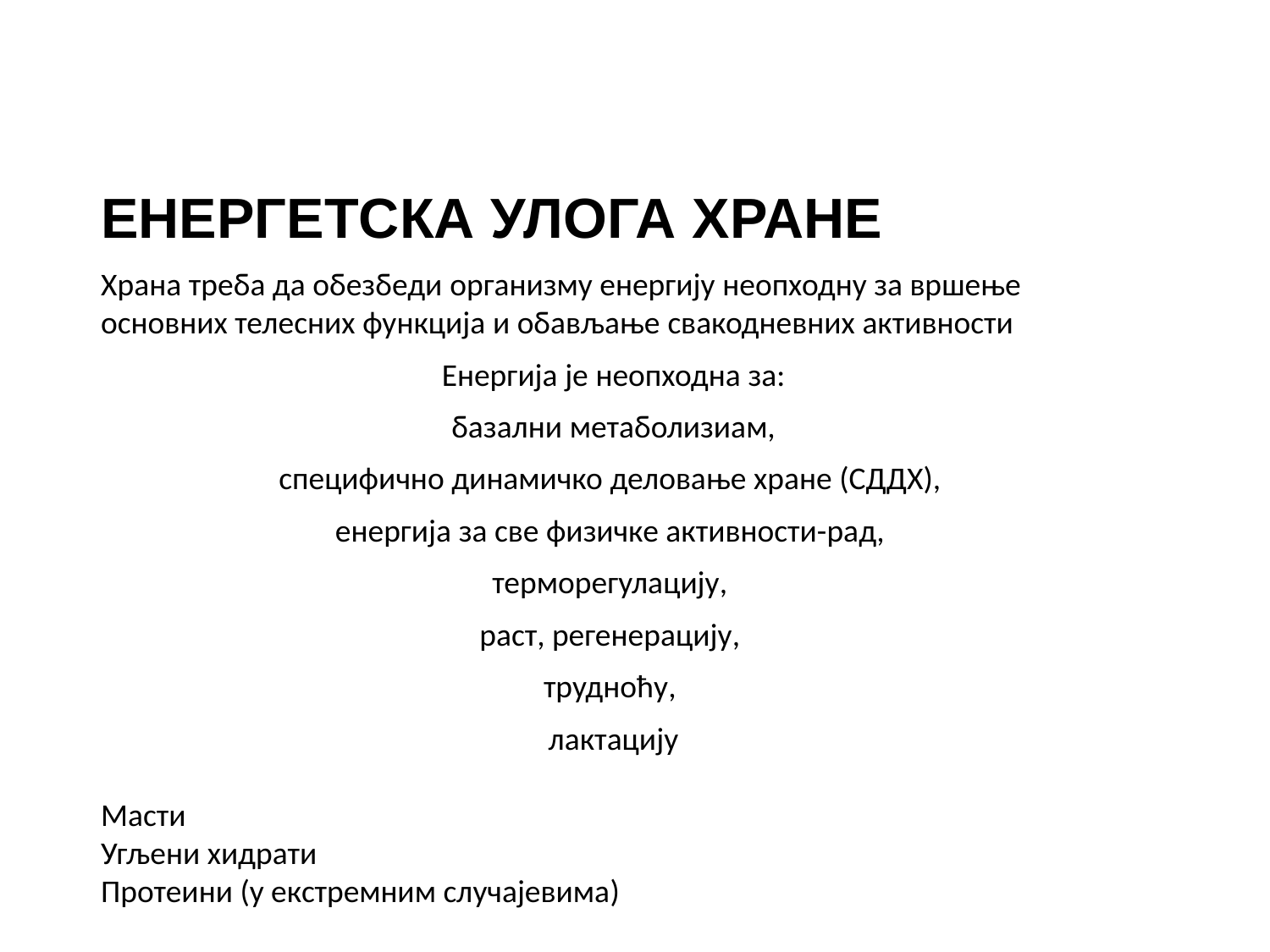

ЕНЕРГЕТСКА УЛОГА ХРАНЕ
Храна треба да обезбеди организму енергију неопходну за вршење основних телесних функција и обављање свакодневних активности
Енергија је неопходна за:
 базални метаболизиам,
специфично динамичко деловање хране (СДДХ),
енергија за све физичке активности-рад,
терморегулацију,
раст, регенерацију,
трудноћу,
лактацију

Масти
Угљени хидрати
Протеини (у екстремним случајевима)